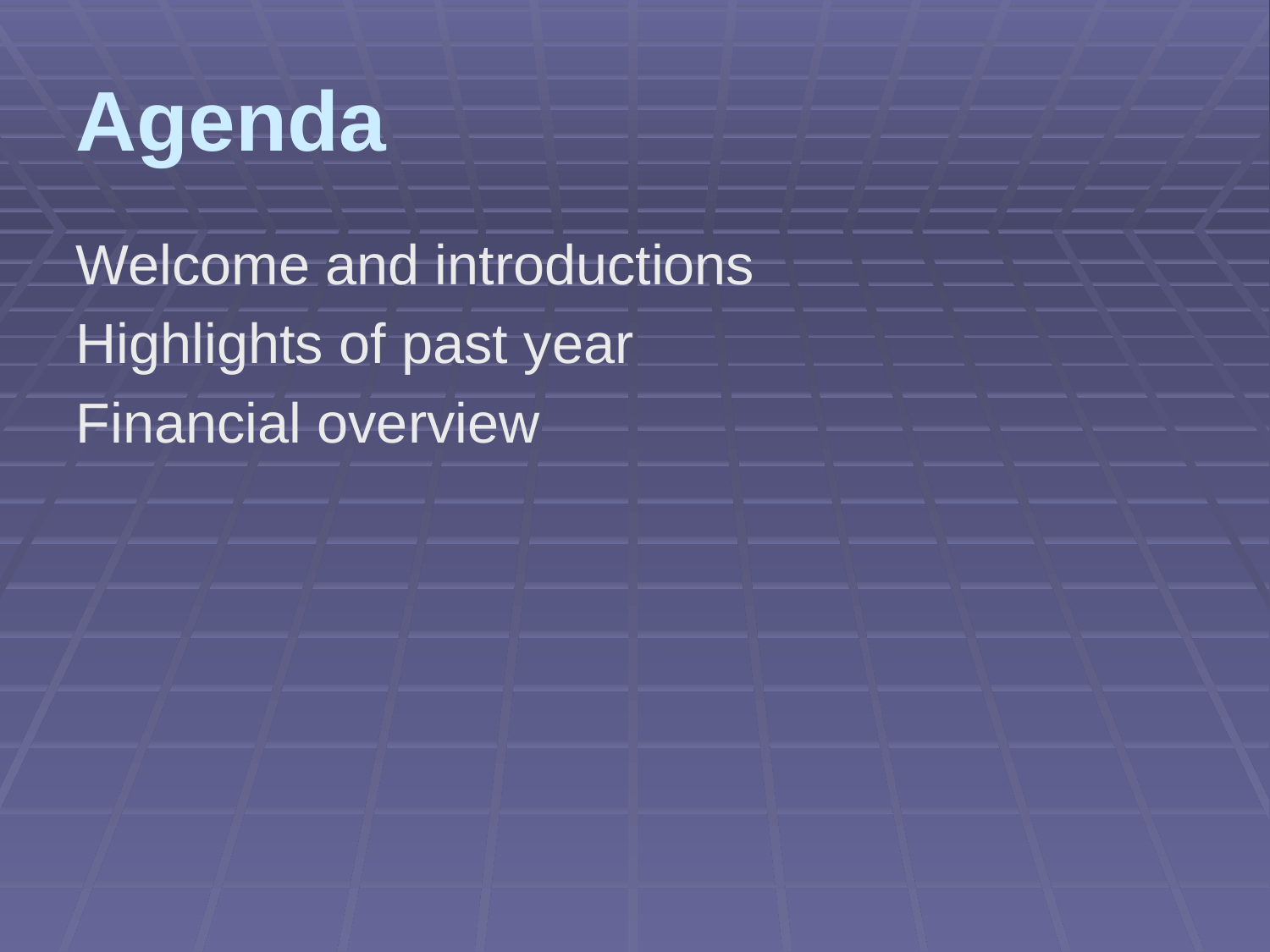

# Agenda
Welcome and introductions
Highlights of past year
Financial overview